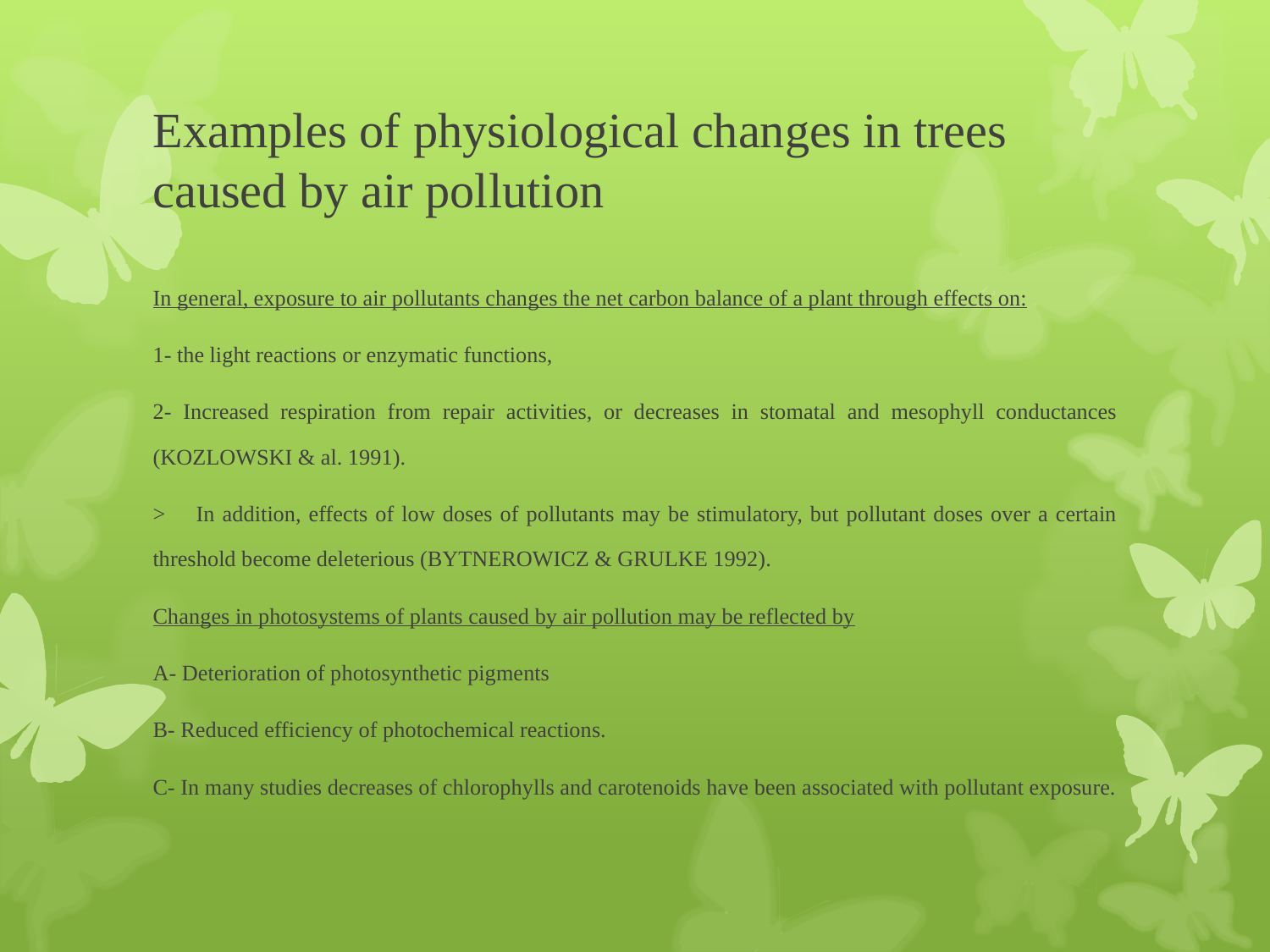

# Examples of physiological changes in trees caused by air pollution
In general, exposure to air pollutants changes the net carbon balance of a plant through effects on:
1- the light reactions or enzymatic functions,
2- Increased respiration from repair activities, or decreases in stomatal and mesophyll conductances (KOZLOWSKI & al. 1991).
>    In addition, effects of low doses of pollutants may be stimulatory, but pollutant doses over a certain threshold become deleterious (BYTNEROWICZ & GRULKE 1992).
Changes in photosystems of plants caused by air pollution may be reflected by
A- Deterioration of photosynthetic pigments
B- Reduced efficiency of photochemical reactions.
C- In many studies decreases of chlorophylls and carotenoids have been associated with pollutant exposure.